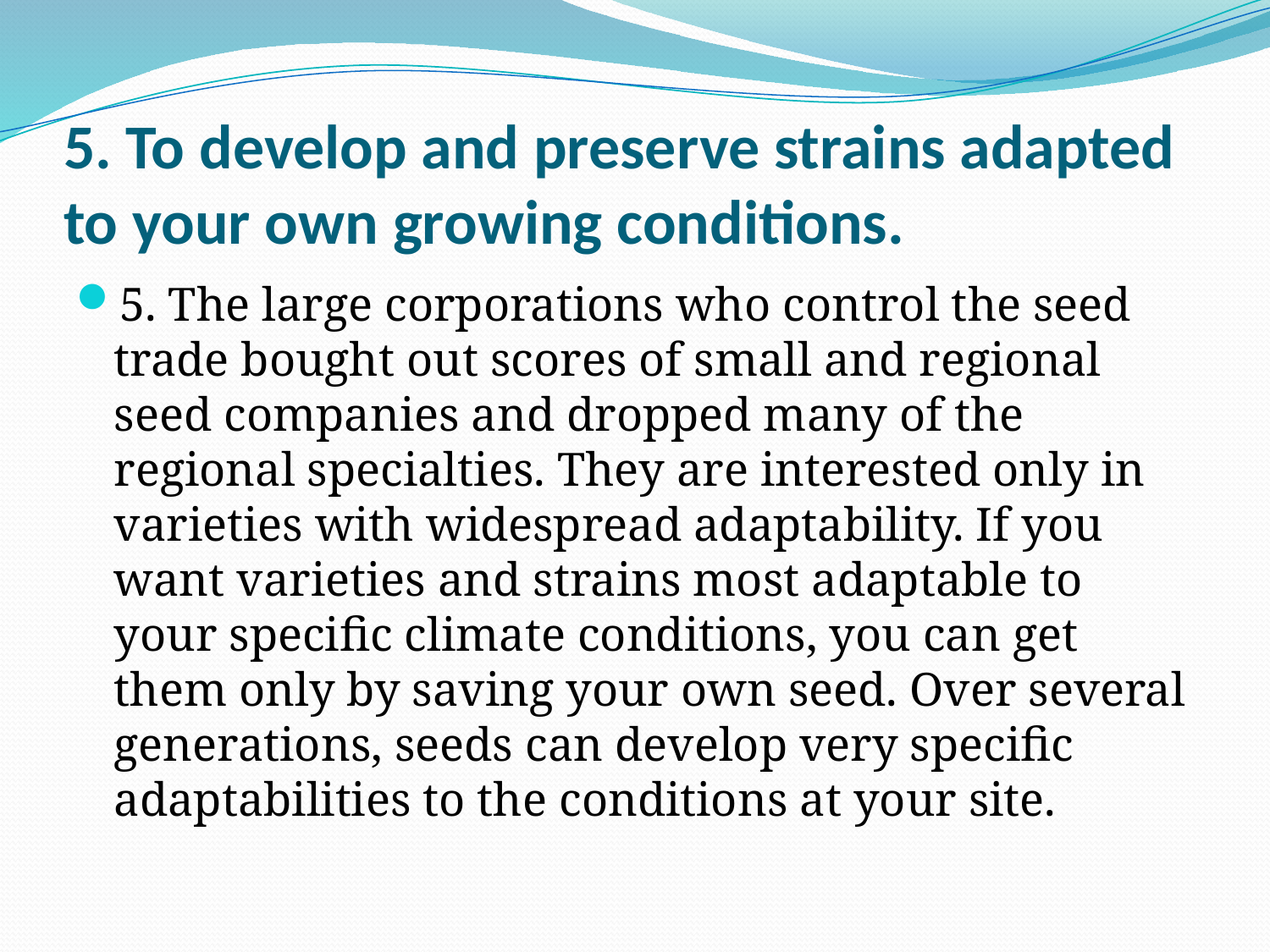

# 5. To develop and preserve strains adapted to your own growing conditions.
5. The large corporations who control the seed trade bought out scores of small and regional seed companies and dropped many of the regional specialties. They are interested only in varieties with widespread adaptability. If you want varieties and strains most adaptable to your specific climate conditions, you can get them only by saving your own seed. Over several generations, seeds can develop very specific adaptabilities to the conditions at your site.